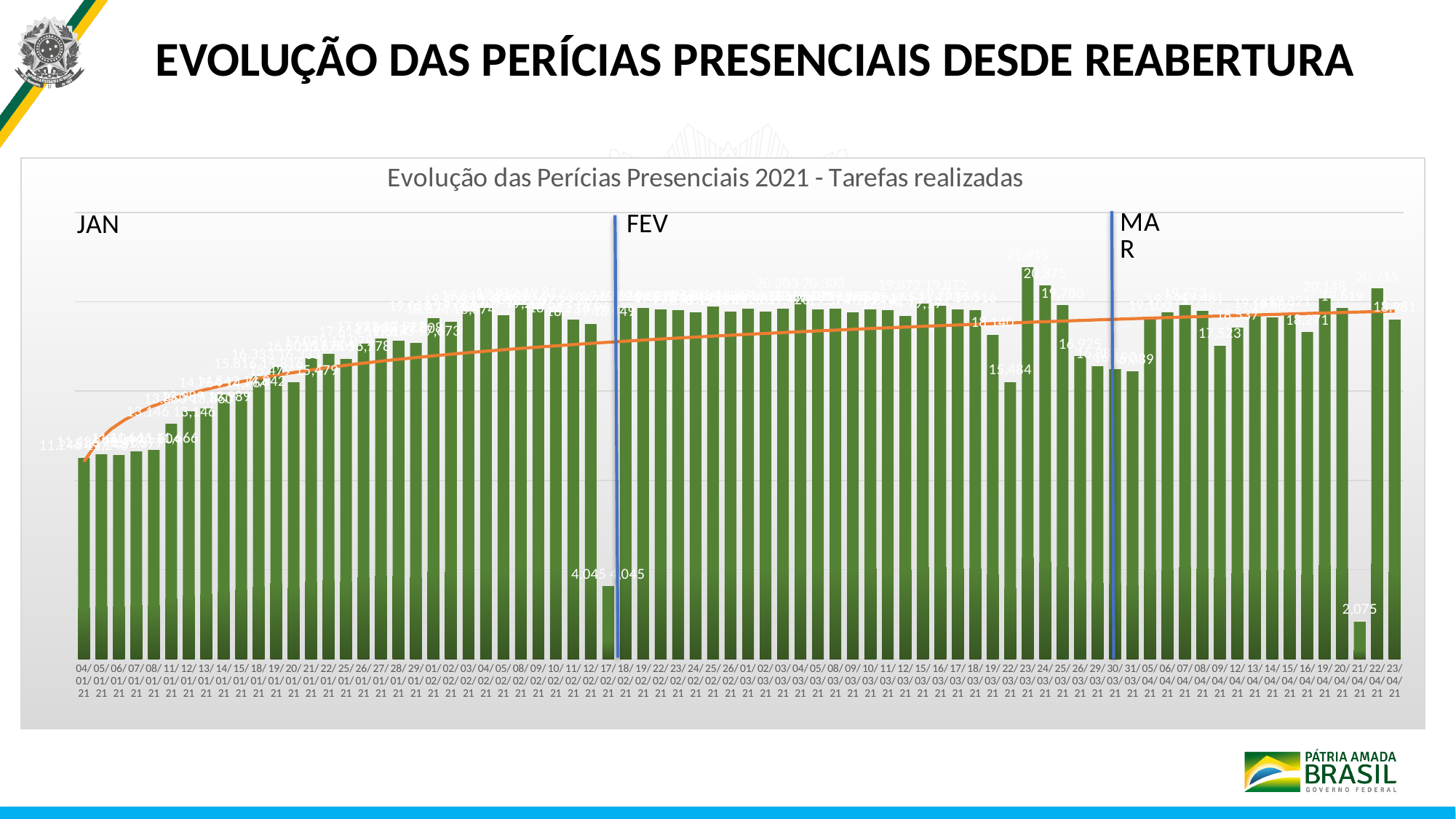

EVOLUÇÃO DAS PERÍCIAS PRESENCIAIS DESDE REABERTURA

### Chart: Evolução das Perícias Presenciais 2021 - Tarefas realizadas

| Category |  |
|---|---|
| 44200 | 11246.0 |
| 44201 | 11436.0 |
| 44202 | 11377.0 |
| 44203 | 11604.0 |
| 44204 | 11666.0 |
| 44207 | 13146.0 |
| 44208 | 13860.0 |
| 44209 | 13989.0 |
| 44210 | 14764.0 |
| 44211 | 14842.0 |
| 44214 | 15816.0 |
| 44215 | 16333.0 |
| 44216 | 15479.0 |
| 44217 | 16805.0 |
| 44218 | 17079.0 |
| 44221 | 16778.0 |
| 44222 | 17614.0 |
| 44223 | 17922.0 |
| 44224 | 17808.0 |
| 44225 | 17673.0 |
| 44228 | 19058.0 |
| 44229 | 18874.0 |
| 44230 | 19408.0 |
| 44231 | 19648.0 |
| 44232 | 19207.0 |
| 44235 | 19812.0 |
| 44236 | 19530.0 |
| 44237 | 19367.0 |
| 44238 | 18962.0 |
| 44239 | 18749.0 |
| 44244 | 4045.0 |
| 44245 | 19627.0 |
| 44246 | 19626.0 |
| 44249 | 19561.0 |
| 44250 | 19512.0 |
| 44251 | 19378.0 |
| 44252 | 19701.0 |
| 44253 | 19435.0 |
| 44256 | 19586.0 |
| 44257 | 19426.0 |
| 44258 | 19607.0 |
| 44259 | 20303.0 |
| 44260 | 19560.0 |
| 44263 | 19580.0 |
| 44264 | 19374.0 |
| 44265 | 19565.0 |
| 44266 | 19511.0 |
| 44267 | 19194.0 |
| 44270 | 19872.0 |
| 44271 | 19755.0 |
| 44272 | 19550.0 |
| 44273 | 19516.0 |
| 44274 | 18140.0 |
| 44277 | 15484.0 |
| 44278 | 21915.0 |
| 44279 | 20875.0 |
| 44280 | 19780.0 |
| 44281 | 16925.0 |
| 44284 | 16381.0 |
| 44285 | 16190.0 |
| 44286 | 16089.0 |
| 44291 | 19100.0 |
| 44292 | 19395.0 |
| 44293 | 19773.0 |
| 44294 | 19481.0 |
| 44295 | 17523.0 |
| 44298 | 18537.0 |
| 44299 | 19185.0 |
| 44300 | 19085.0 |
| 44301 | 19321.0 |
| 44302 | 18271.0 |
| 44305 | 20148.0 |
| 44306 | 19619.0 |
| 44307 | 2075.0 |
| 44308 | 20715.0 |
| 44309 | 18981.0 |